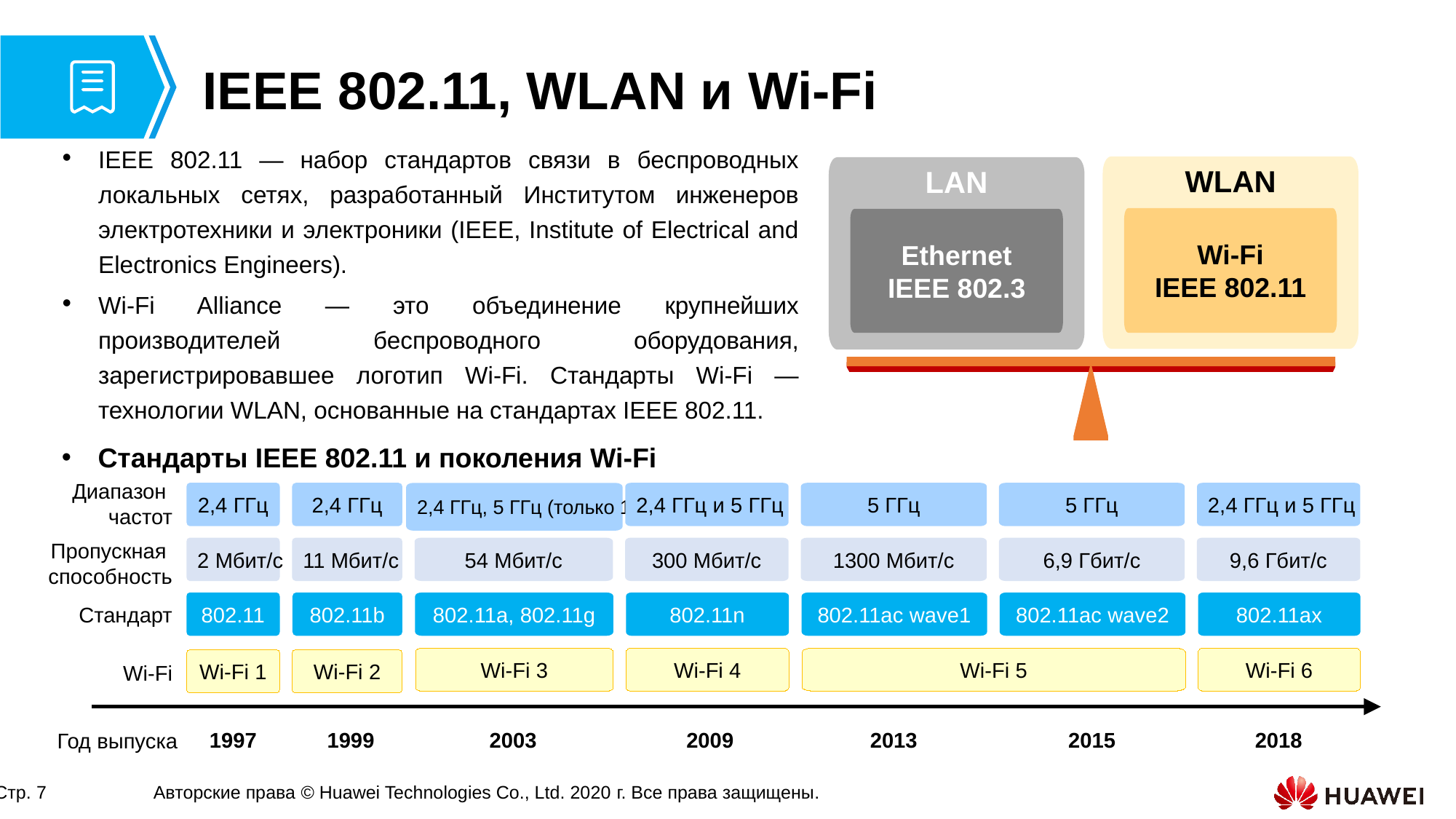

# IEEE 802.11, WLAN и Wi-Fi
IEEE 802.11 — набор стандартов связи в беспроводных локальных сетях, разработанный Институтом инженеров электротехники и электроники (IEEE, Institute of Electrical and Electronics Engineers).
Wi-Fi Alliance — это объединение крупнейших производителей беспроводного оборудования, зарегистрировавшее логотип Wi-Fi. Стандарты Wi-Fi — технологии WLAN, основанные на стандартах IEEE 802.11.
WLAN
LAN
Wi-Fi
IEEE 802.11
Ethernet
IEEE 802.3

Стандарты IEEE 802.11 и поколения Wi-Fi
Диапазон
частот
2,4 ГГц, 5 ГГц (только 11a)
2,4 ГГц
2,4 ГГц
2,4 ГГц и 5 ГГц
5 ГГц
5 ГГц
2,4 ГГц и 5 ГГц
Пропускная
способность
2 Мбит/с
11 Мбит/с
54 Мбит/с
300 Мбит/с
1300 Мбит/с
6,9 Гбит/с
9,6 Гбит/с
802.11
802.11b
802.11a, 802.11g
802.11n
802.11ac wave1
802.11ac wave2
802.11ax
Стандарт
Wi-Fi 3
Wi-Fi 4
Wi-Fi 5
Wi-Fi 6
Wi-Fi 1
Wi-Fi 2
Wi-Fi
1997
1999
2003
2009
2013
2015
2018
Год выпуска